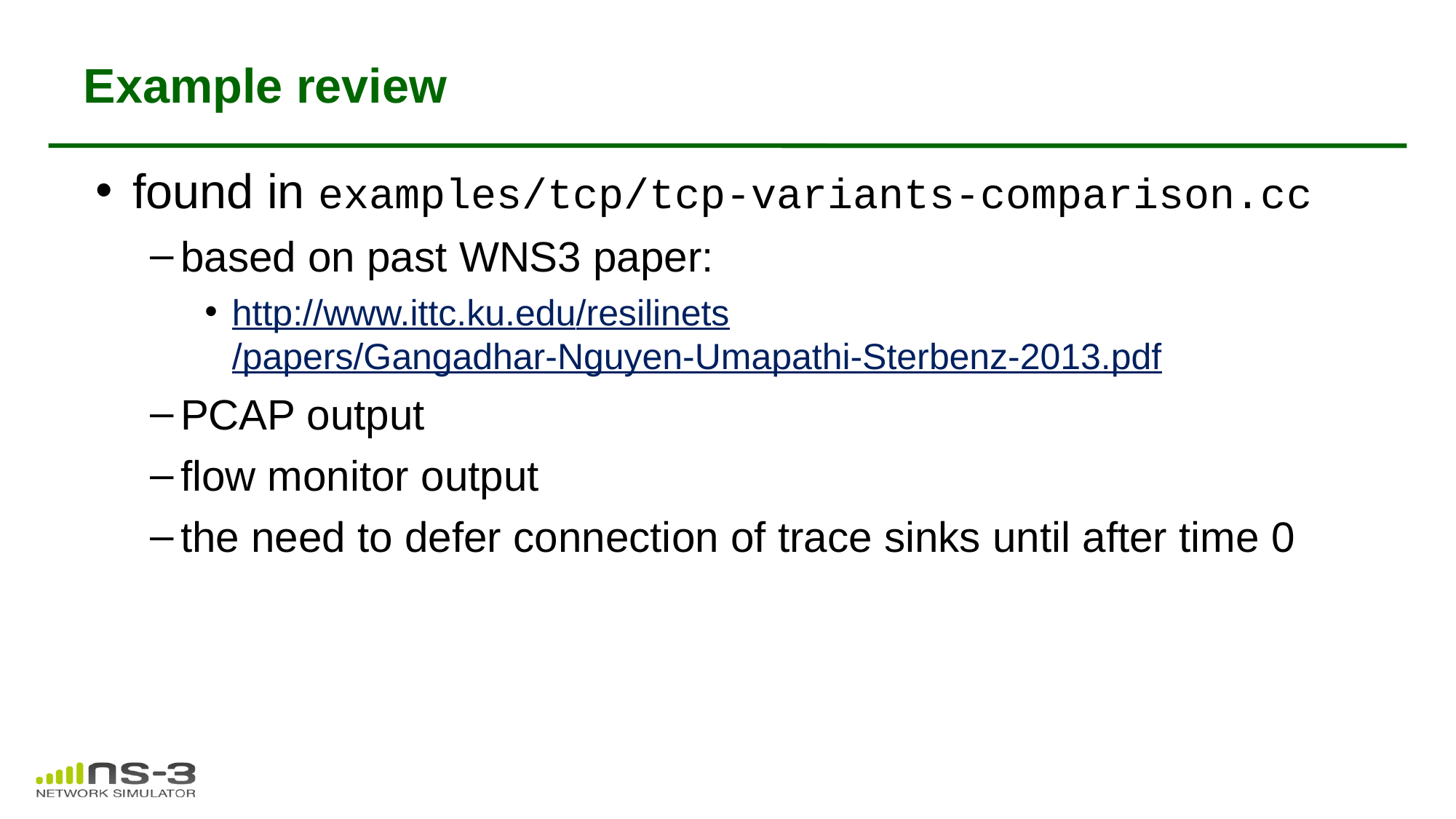

# Example review
found in examples/tcp/tcp-variants-comparison.cc
based on past WNS3 paper:
http://www.ittc.ku.edu/resilinets/papers/Gangadhar-Nguyen-Umapathi-Sterbenz-2013.pdf
PCAP output
flow monitor output
the need to defer connection of trace sinks until after time 0